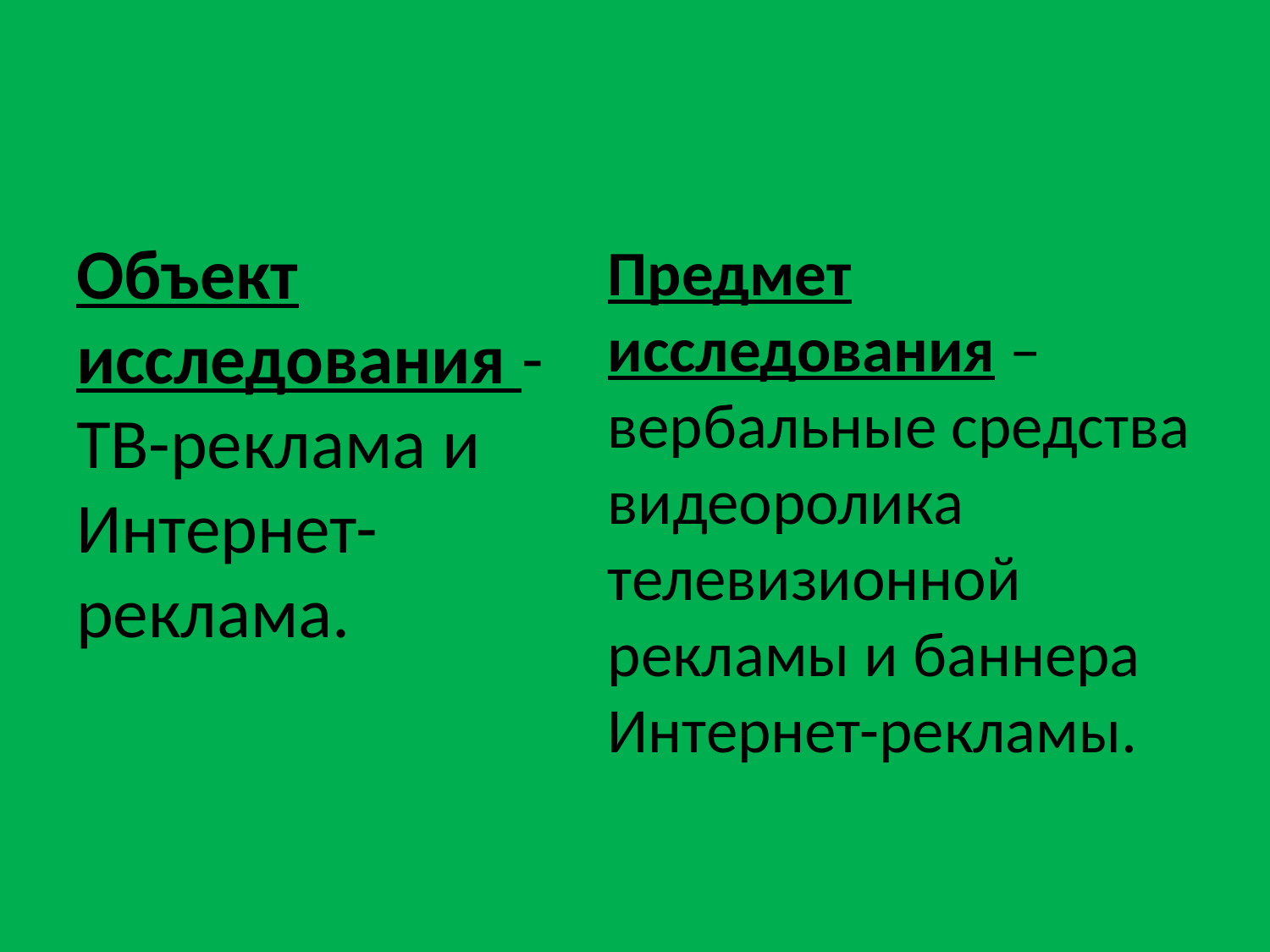

#
Объект исследования -ТВ-реклама и Интернет-реклама.

Предмет исследования – вербальные средства видеоролика телевизионной рекламы и баннера Интернет-рекламы.